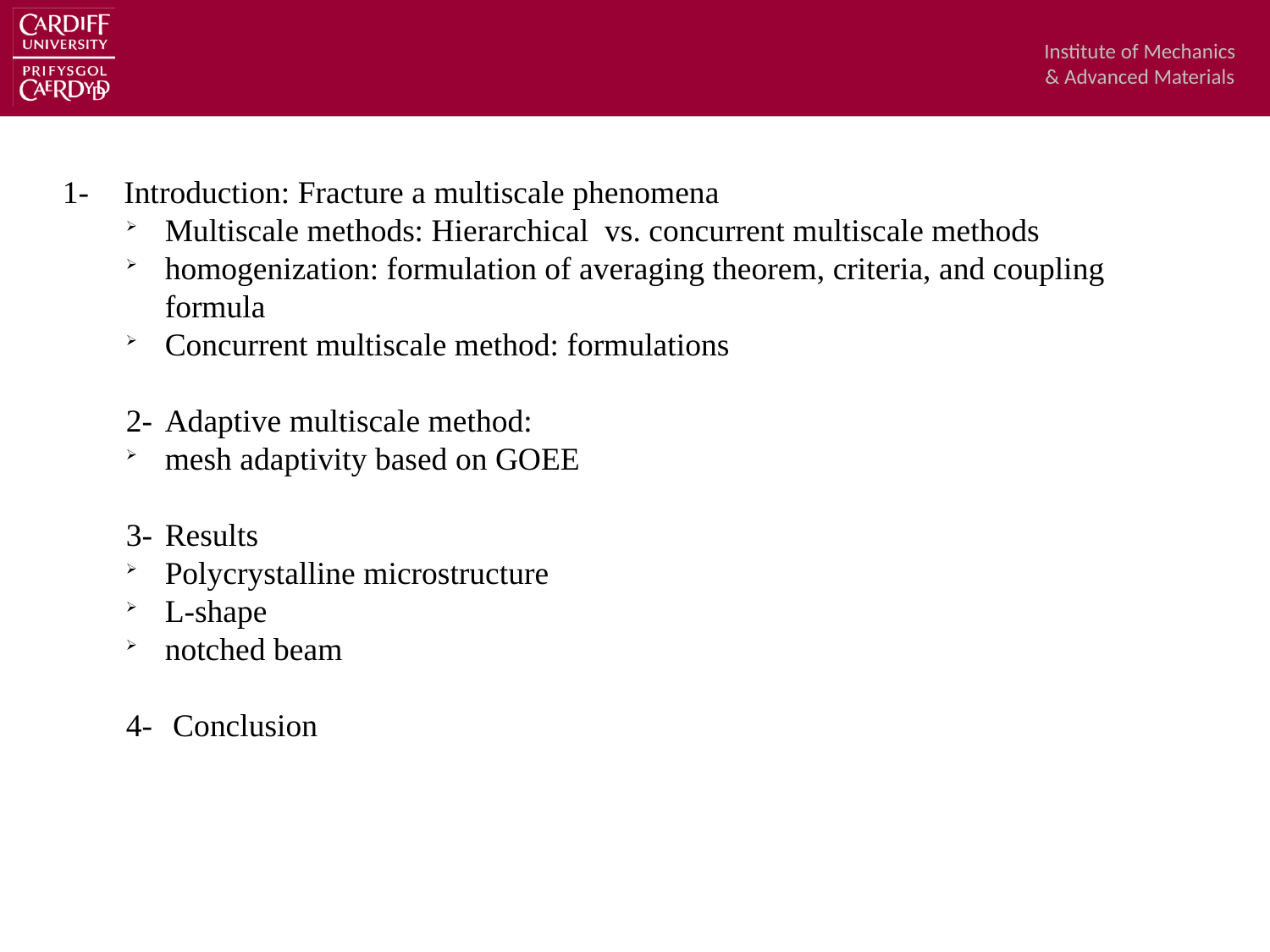

1-	Introduction: Fracture a multiscale phenomena
Multiscale methods: Hierarchical  vs. concurrent multiscale methods
homogenization: formulation of averaging theorem, criteria, and coupling formula
Concurrent multiscale method: formulations

2-	Adaptive multiscale method:
mesh adaptivity based on GOEE

3-	Results
Polycrystalline microstructure
L-shape
notched beam

4-	 Conclusion